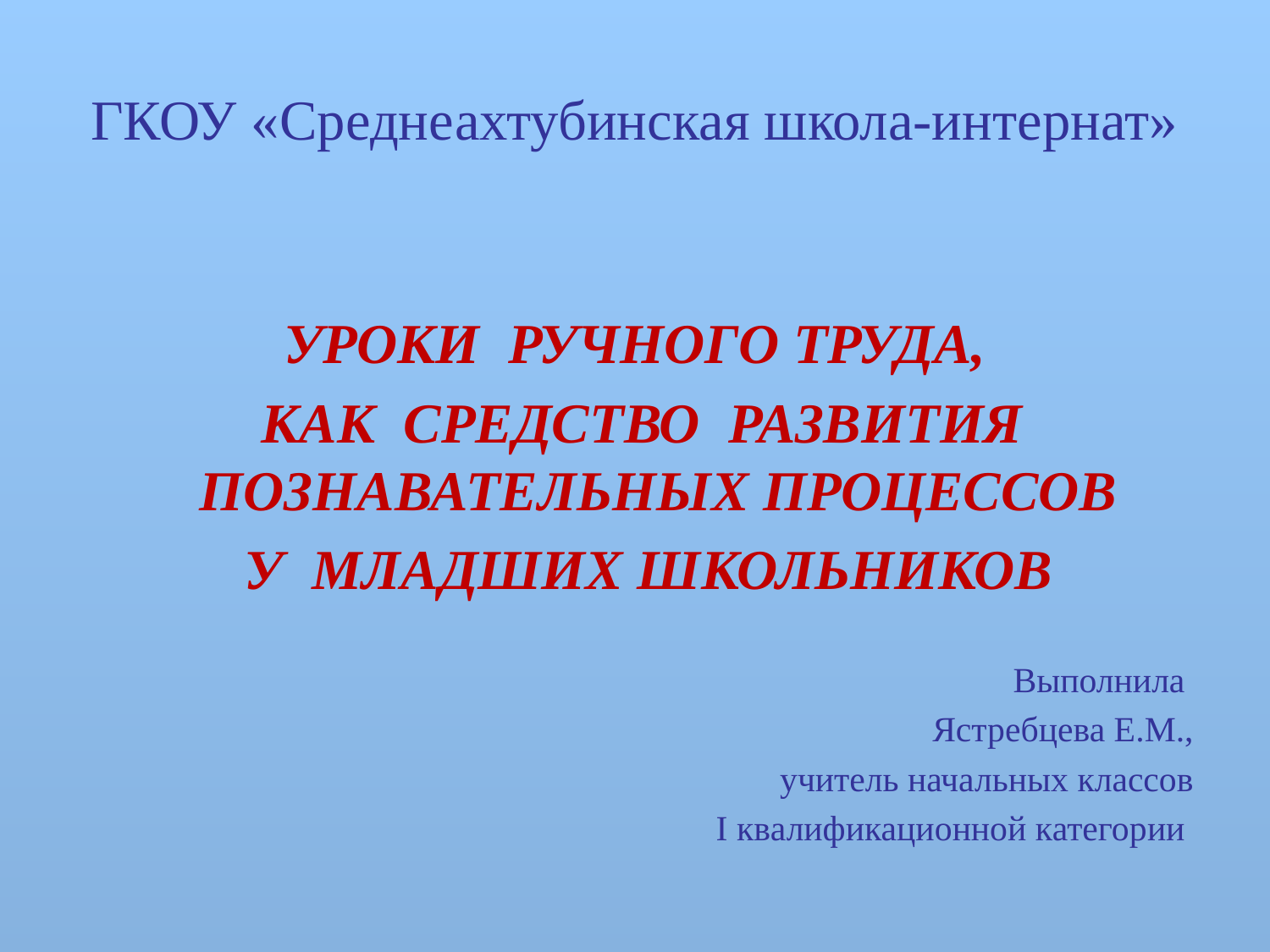

# ГКОУ «Среднеахтубинская школа-интернат»

УРОКИ  РУЧНОГО ТРУДА,
 КАК  СРЕДСТВО  РАЗВИТИЯ ПОЗНАВАТЕЛЬНЫХ ПРОЦЕССОВ
  У  МЛАДШИХ ШКОЛЬНИКОВ

Выполнила
Ястребцева Е.М.,
учитель начальных классов
I квалификационной категории